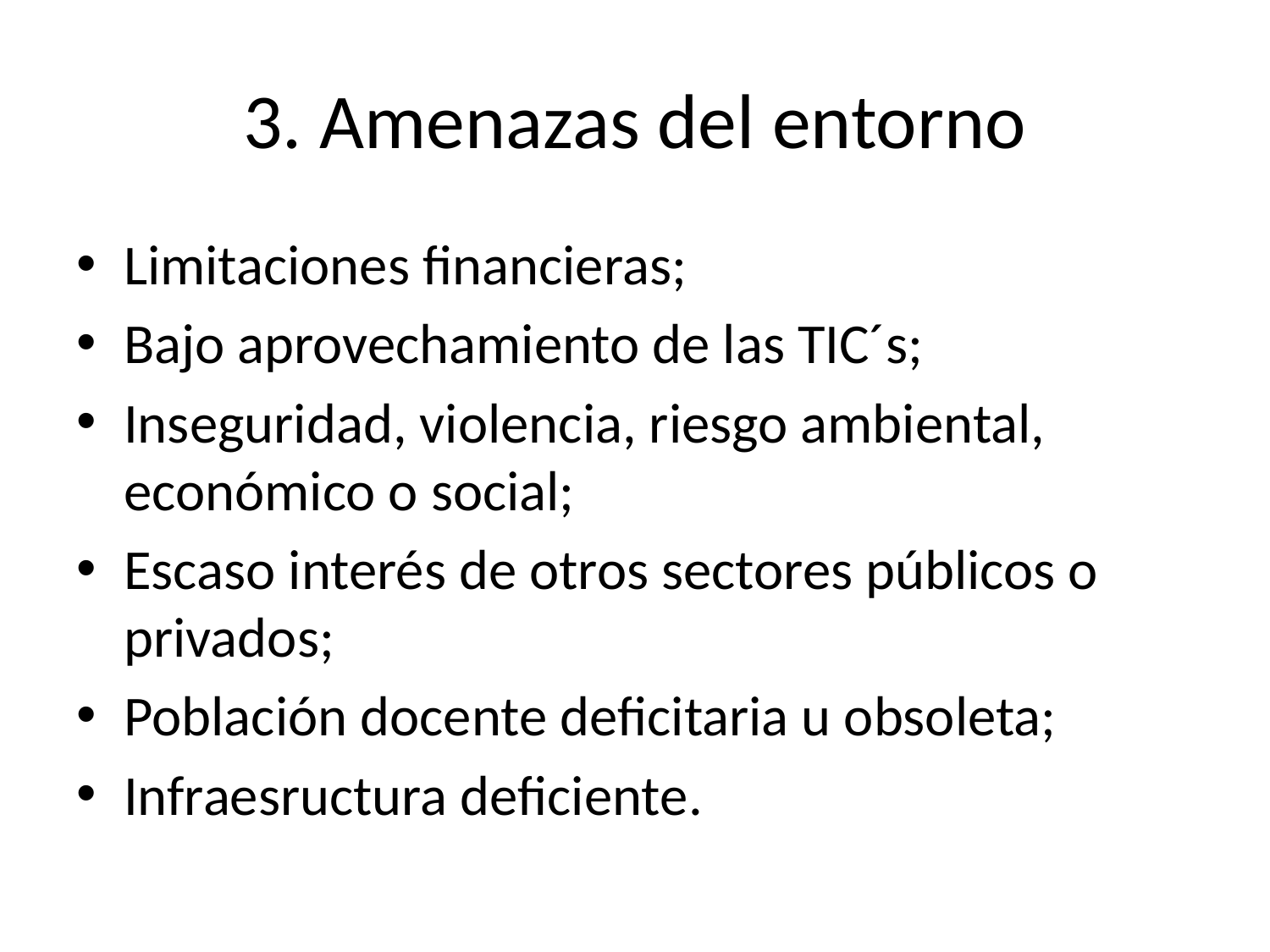

# 3. Amenazas del entorno
Limitaciones financieras;
Bajo aprovechamiento de las TIC´s;
Inseguridad, violencia, riesgo ambiental, económico o social;
Escaso interés de otros sectores públicos o privados;
Población docente deficitaria u obsoleta;
Infraesructura deficiente.